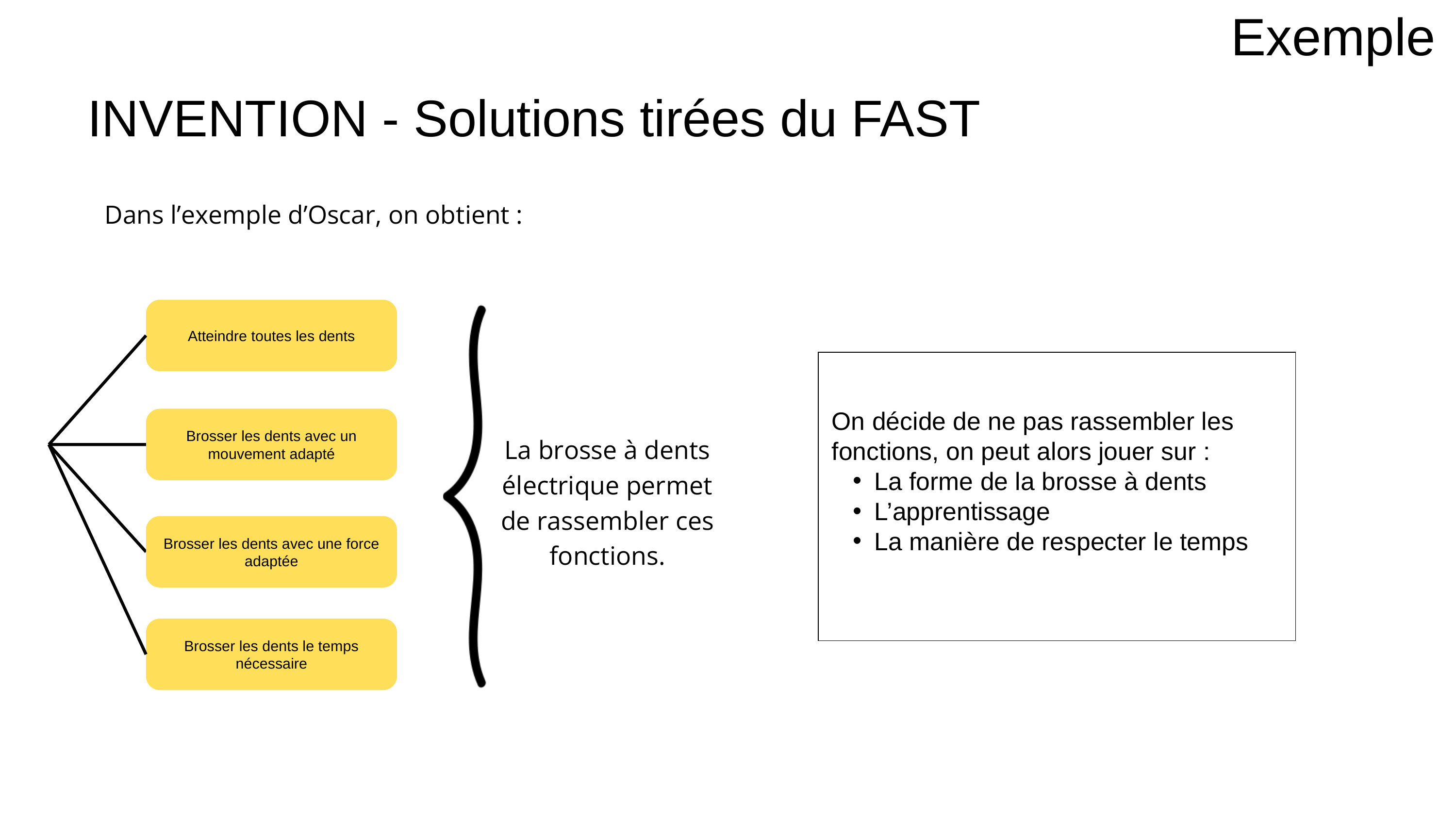

Exemple
INVENTION - Solutions tirées du FAST
Dans l’exemple d’Oscar, on obtient :

Atteindre toutes les dents

On décide de ne pas rassembler les fonctions, on peut alors jouer sur :
La forme de la brosse à dents
L’apprentissage
La manière de respecter le temps

Brosser les dents avec un mouvement adapté
La brosse à dents électrique permet de rassembler ces fonctions.

Brosser les dents avec une force adaptée

Brosser les dents le temps nécessaire